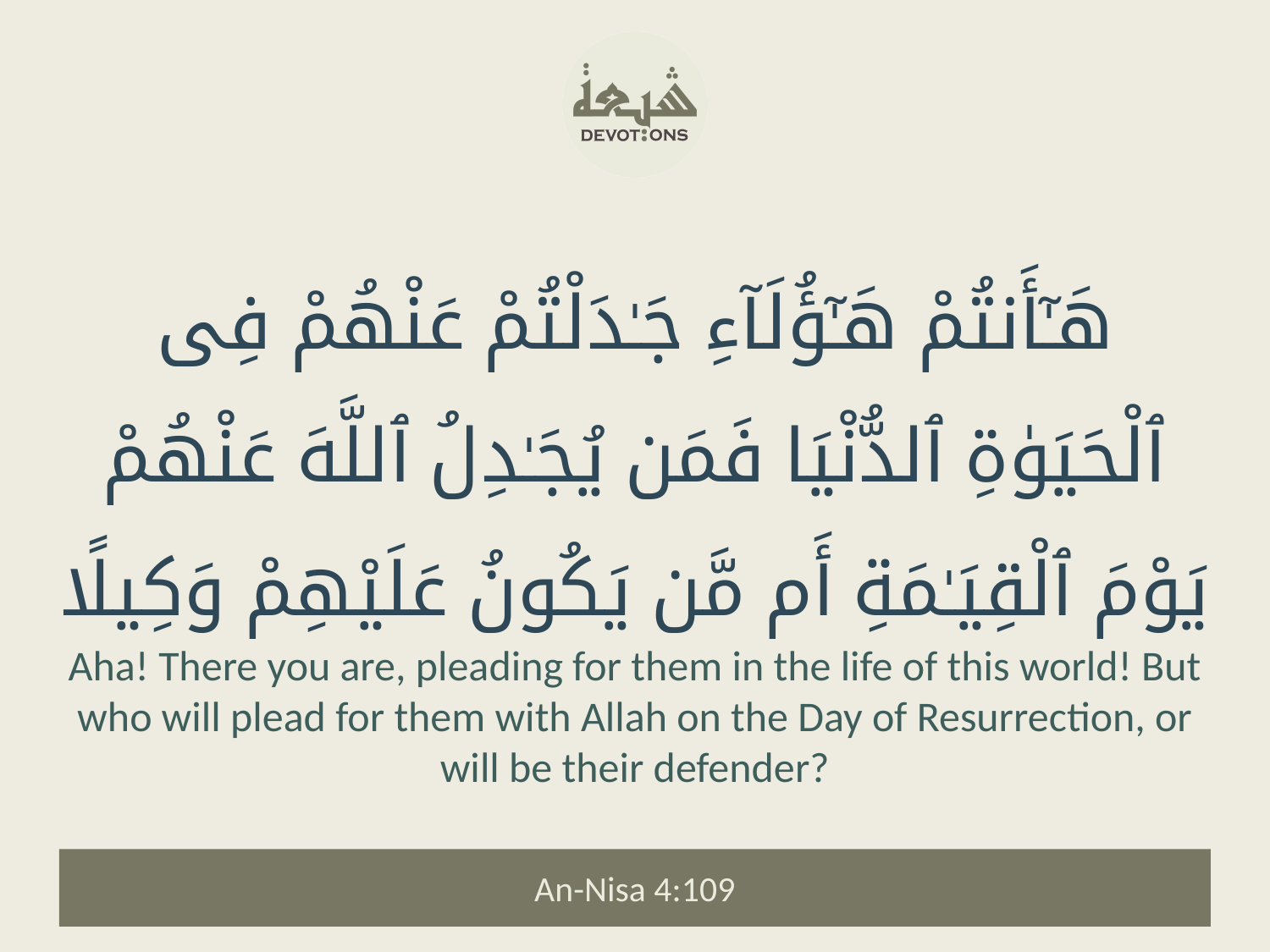

هَـٰٓأَنتُمْ هَـٰٓؤُلَآءِ جَـٰدَلْتُمْ عَنْهُمْ فِى ٱلْحَيَوٰةِ ٱلدُّنْيَا فَمَن يُجَـٰدِلُ ٱللَّهَ عَنْهُمْ يَوْمَ ٱلْقِيَـٰمَةِ أَم مَّن يَكُونُ عَلَيْهِمْ وَكِيلًا
Aha! There you are, pleading for them in the life of this world! But who will plead for them with Allah on the Day of Resurrection, or will be their defender?
An-Nisa 4:109